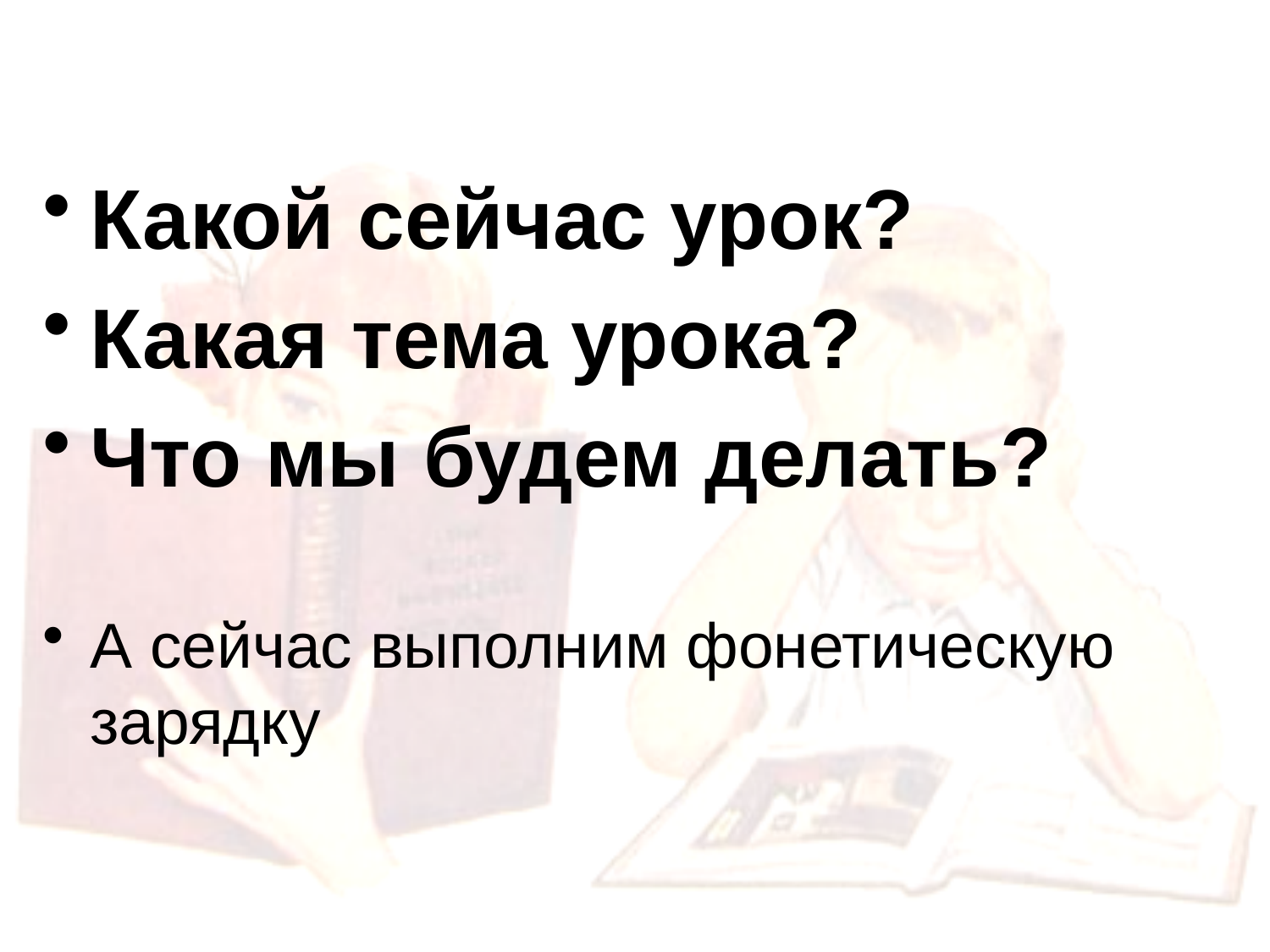

#
Какой сейчас урок?
Какая тема урока?
Что мы будем делать?

А сейчас выполним фонетическую зарядку